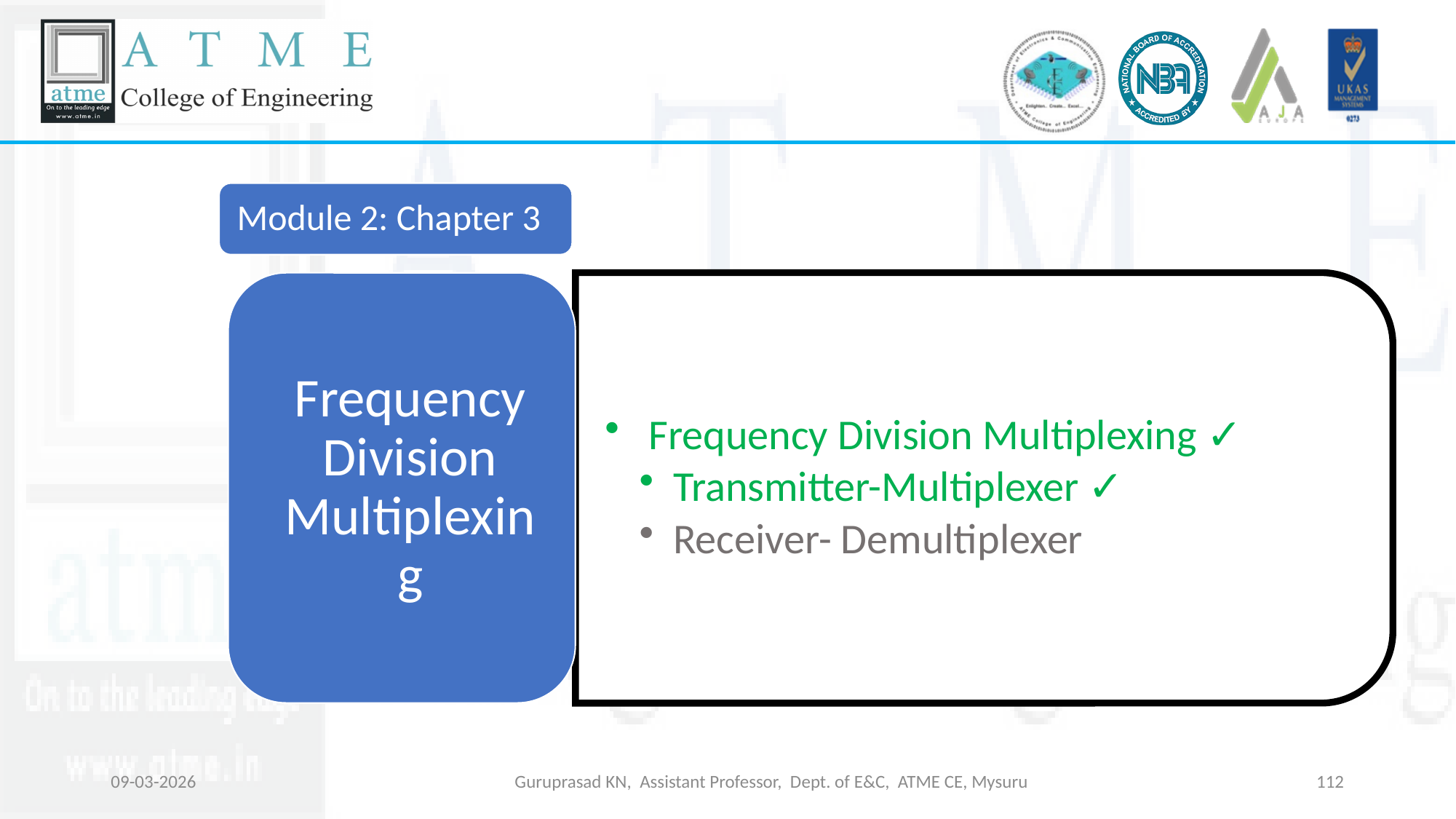

Module 2: Chapter 3
 Frequency Division Multiplexing ✓
Transmitter-Multiplexer ✓
Receiver- Demultiplexer
Frequency Division Multiplexing
09-03-2026
Guruprasad KN,  Assistant Professor,  Dept. of E&C,  ATME CE, Mysuru
112